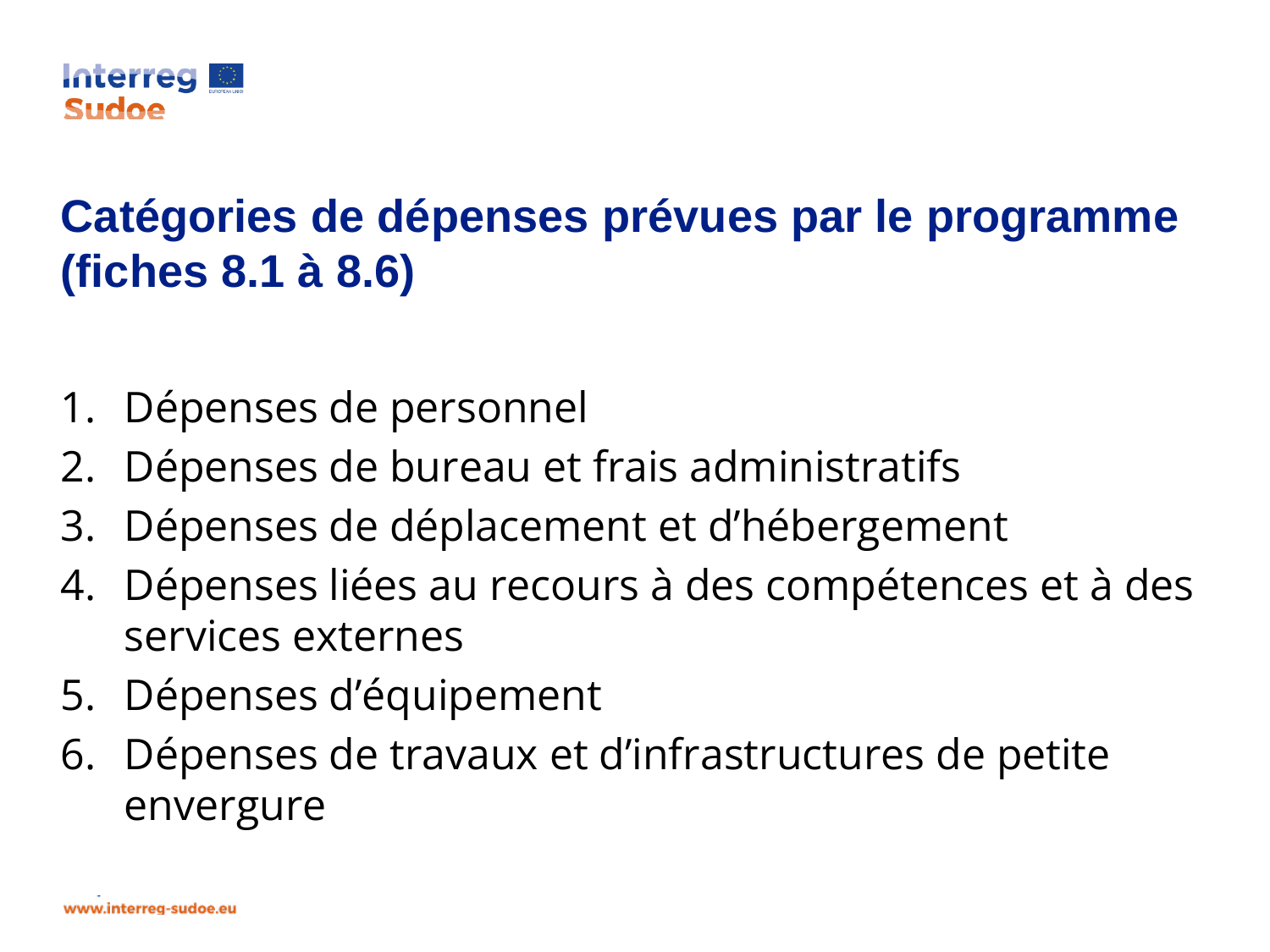

Dépenses de personnel
Dépenses de bureau et frais administratifs
Dépenses de déplacement et d’hébergement
Dépenses liées au recours à des compétences et à des services externes
Dépenses d’équipement
Dépenses de travaux et d’infrastructures de petite envergure
# Catégories de dépenses prévues par le programme (fiches 8.1 à 8.6)